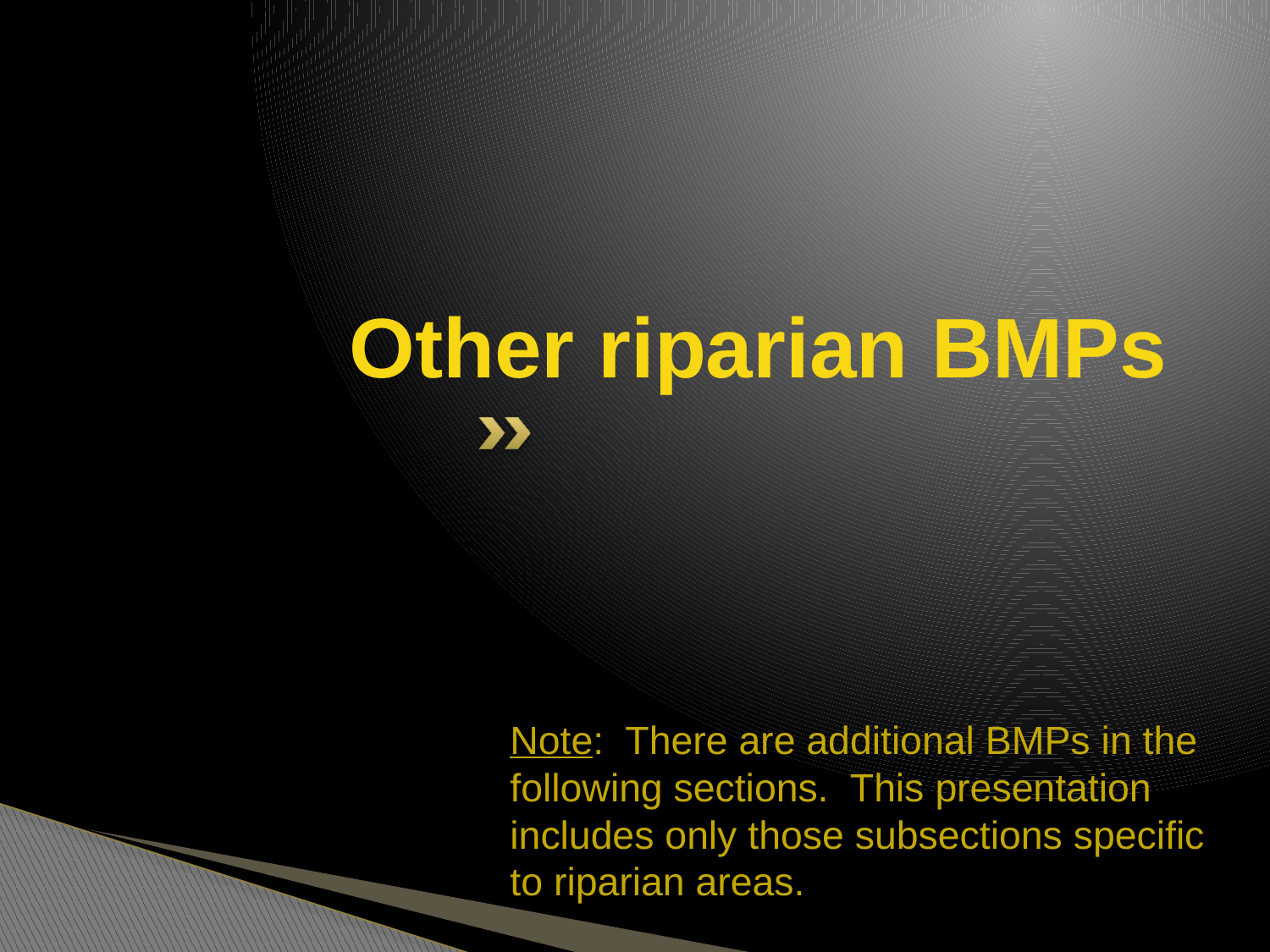

# Other riparian BMPs
Note:  There are additional BMPs in the following sections.  This presentation includes only those subsections specific to riparian areas.